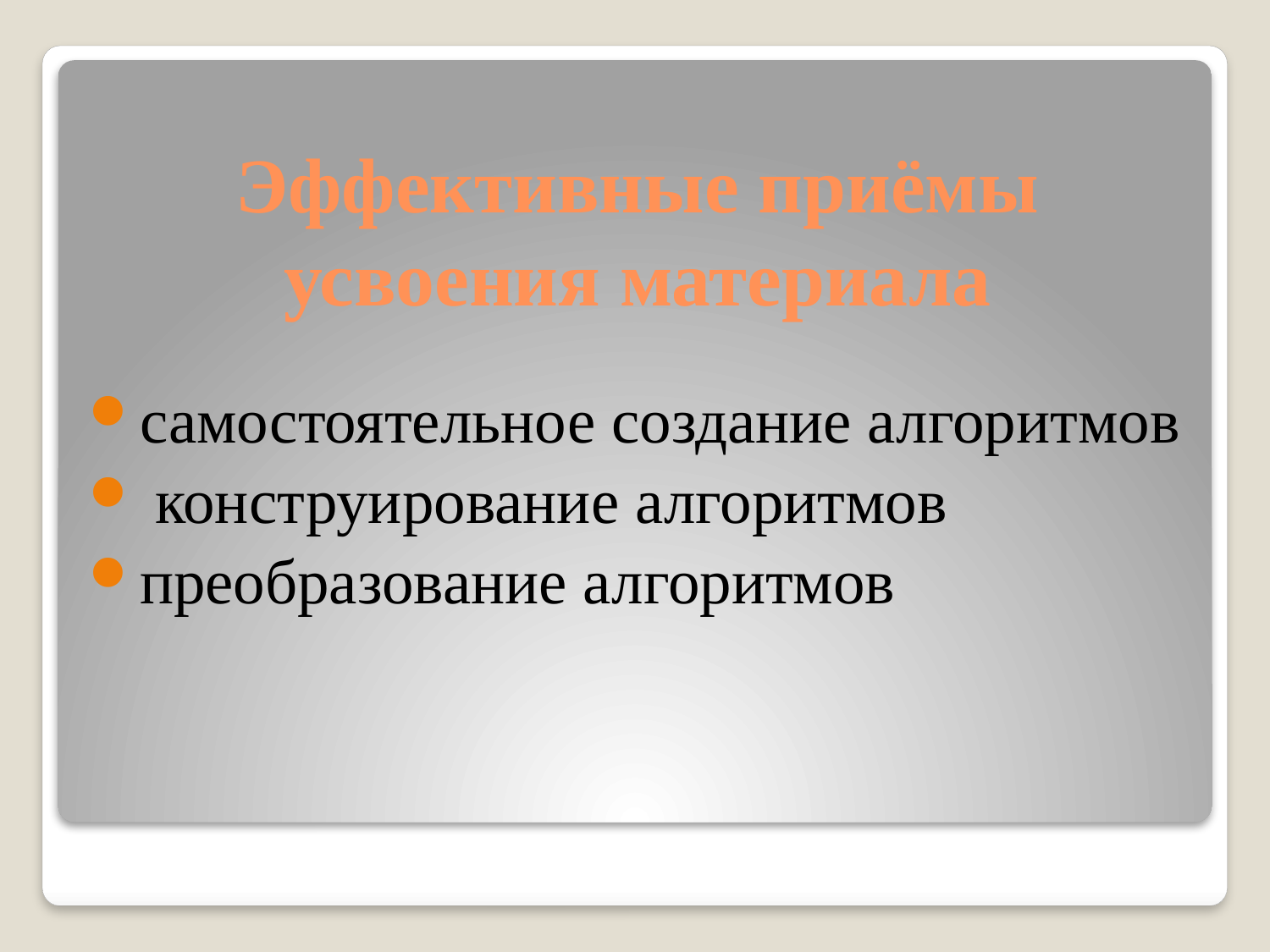

# Эффективные приёмы усвоения материала
самостоятельное создание алгоритмов
 конструирование алгоритмов
преобразование алгоритмов